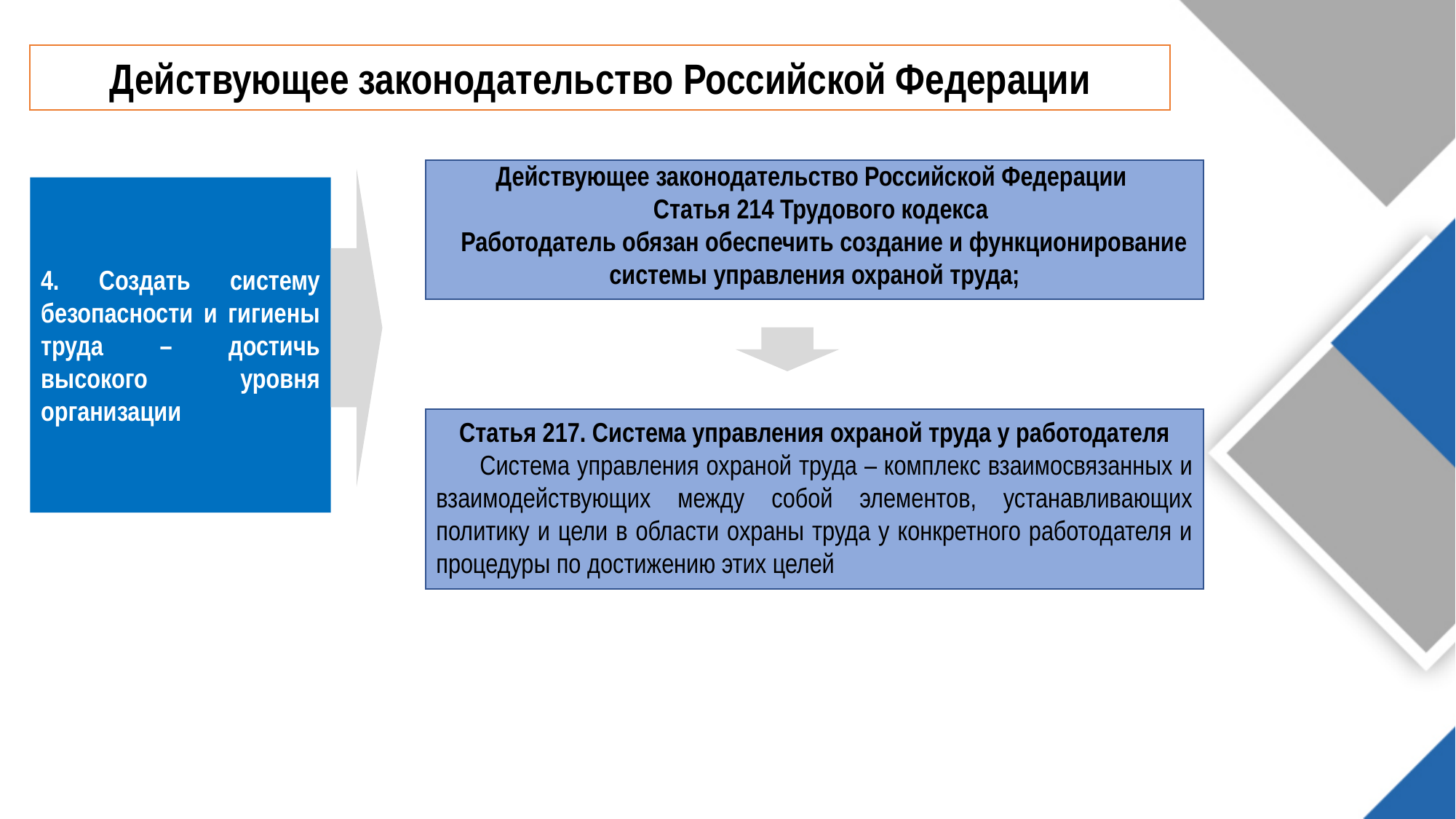

Действующее законодательство Российской Федерации

Действующее законодательство Российской Федерации
  Статья 214 Трудового кодекса
   Работодатель обязан обеспечить создание и функционирование системы управления охраной труда;

4. Создать систему безопасности и гигиены труда – достичь высокого уровня организации

Статья 217. Система управления охраной труда у работодателя
      Система управления охраной труда – комплекс взаимосвязанных и взаимодействующих между собой элементов, устанавливающих политику и цели в области охраны труда у конкретного работодателя и процедуры по достижению этих целей